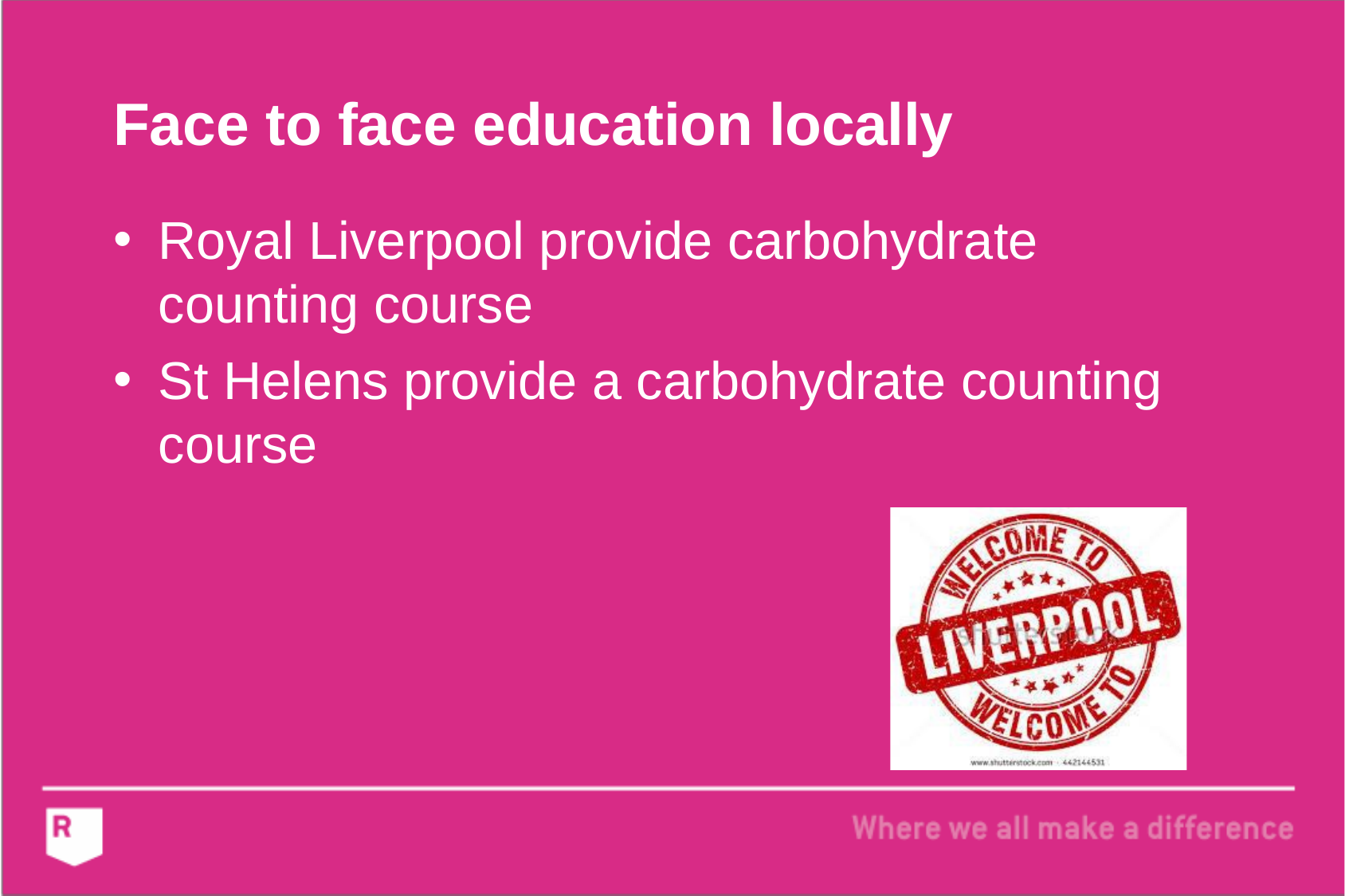

# Face to face education locally
Royal Liverpool provide carbohydrate
counting course

St Helens provide a carbohydrate counting
course